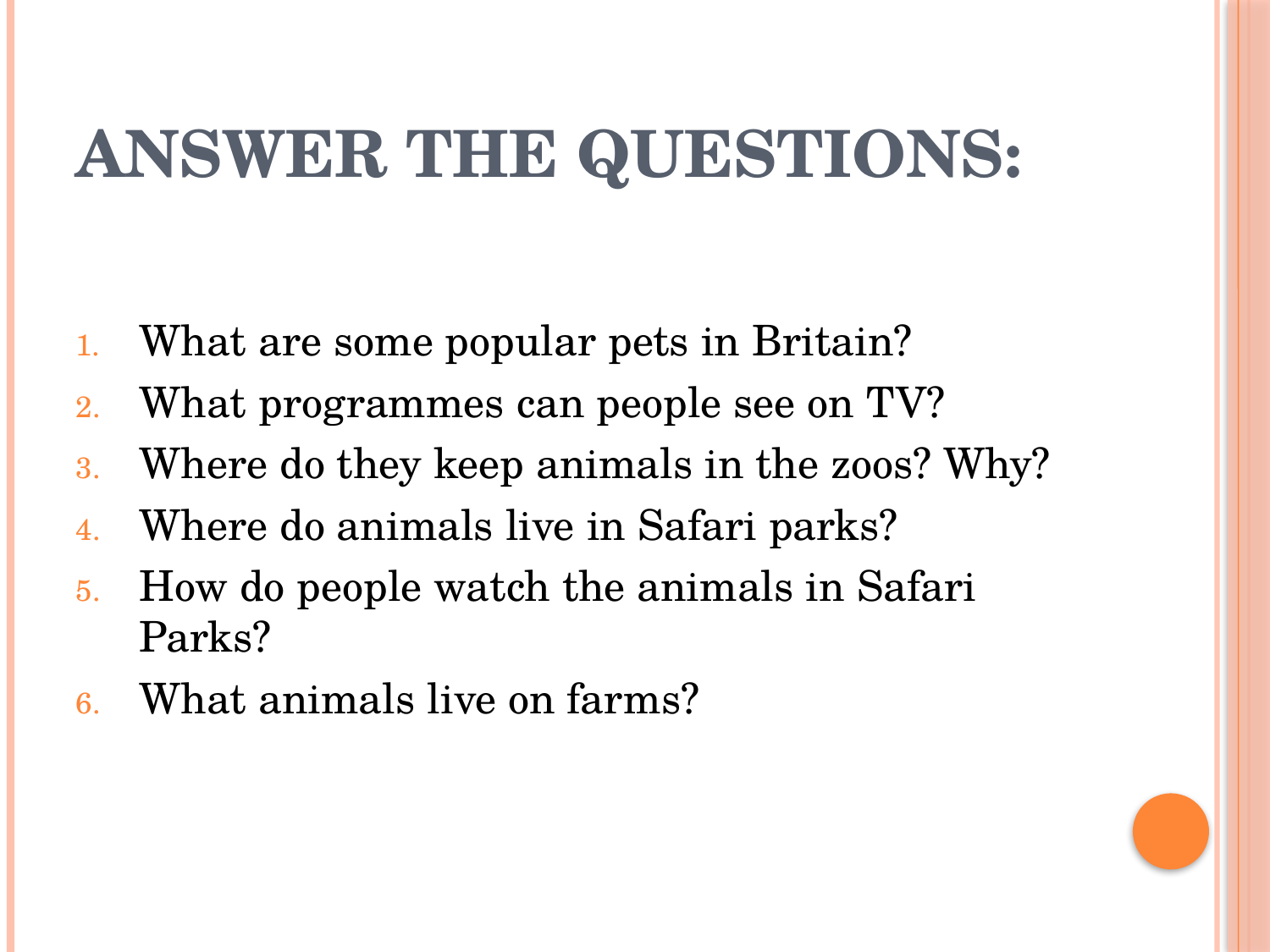

# Answer the questions:
What are some popular pets in Britain?
What programmes can people see on TV?
Where do they keep animals in the zoos? Why?
Where do animals live in Safari parks?
How do people watch the animals in Safari Parks?
What animals live on farms?